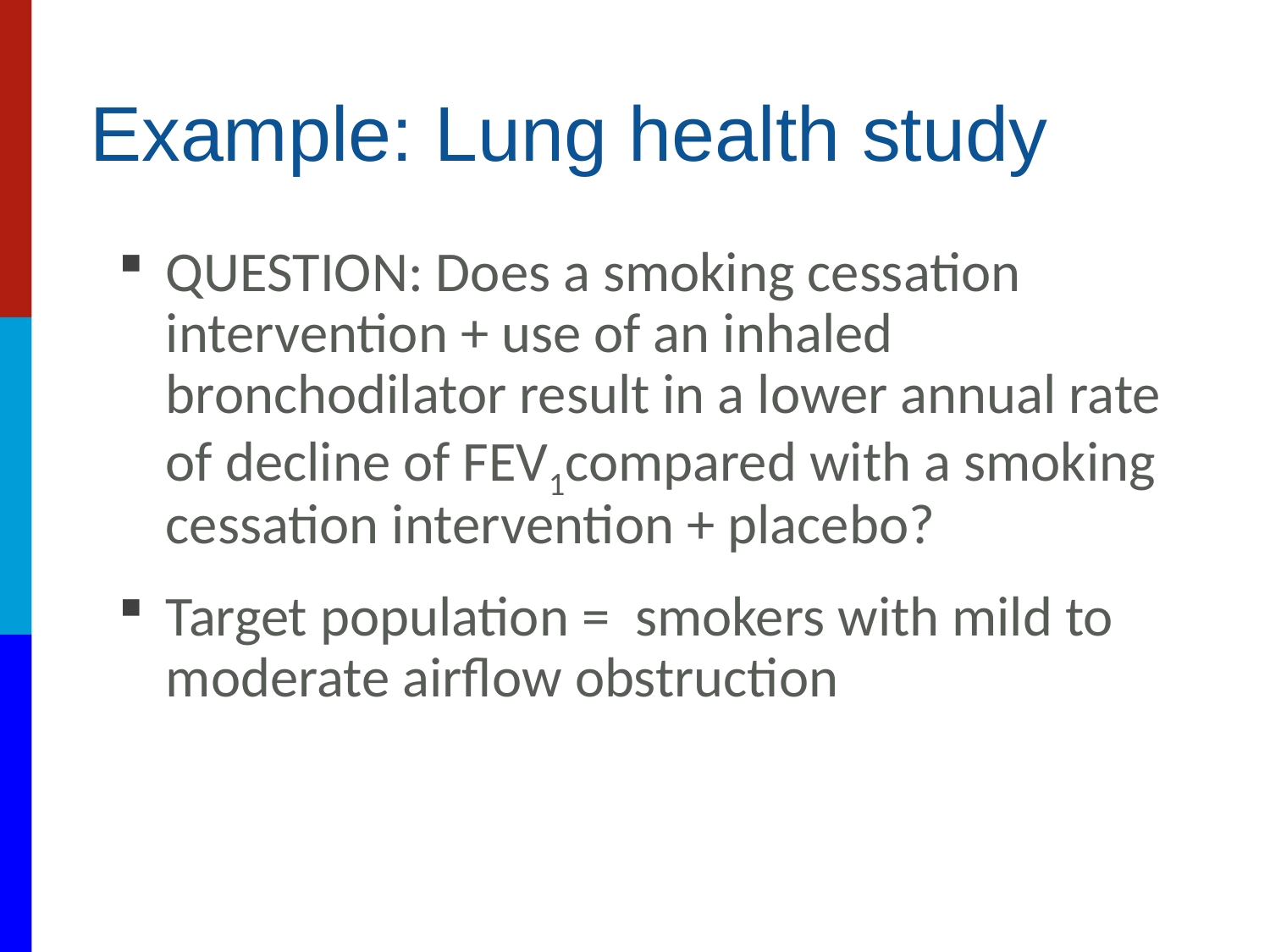

# Example: Lung health study
QUESTION: Does a smoking cessation intervention + use of an inhaled bronchodilator result in a lower annual rate of decline of FEV1compared with a smoking cessation intervention + placebo?
Target population =  smokers with mild to moderate airflow obstruction